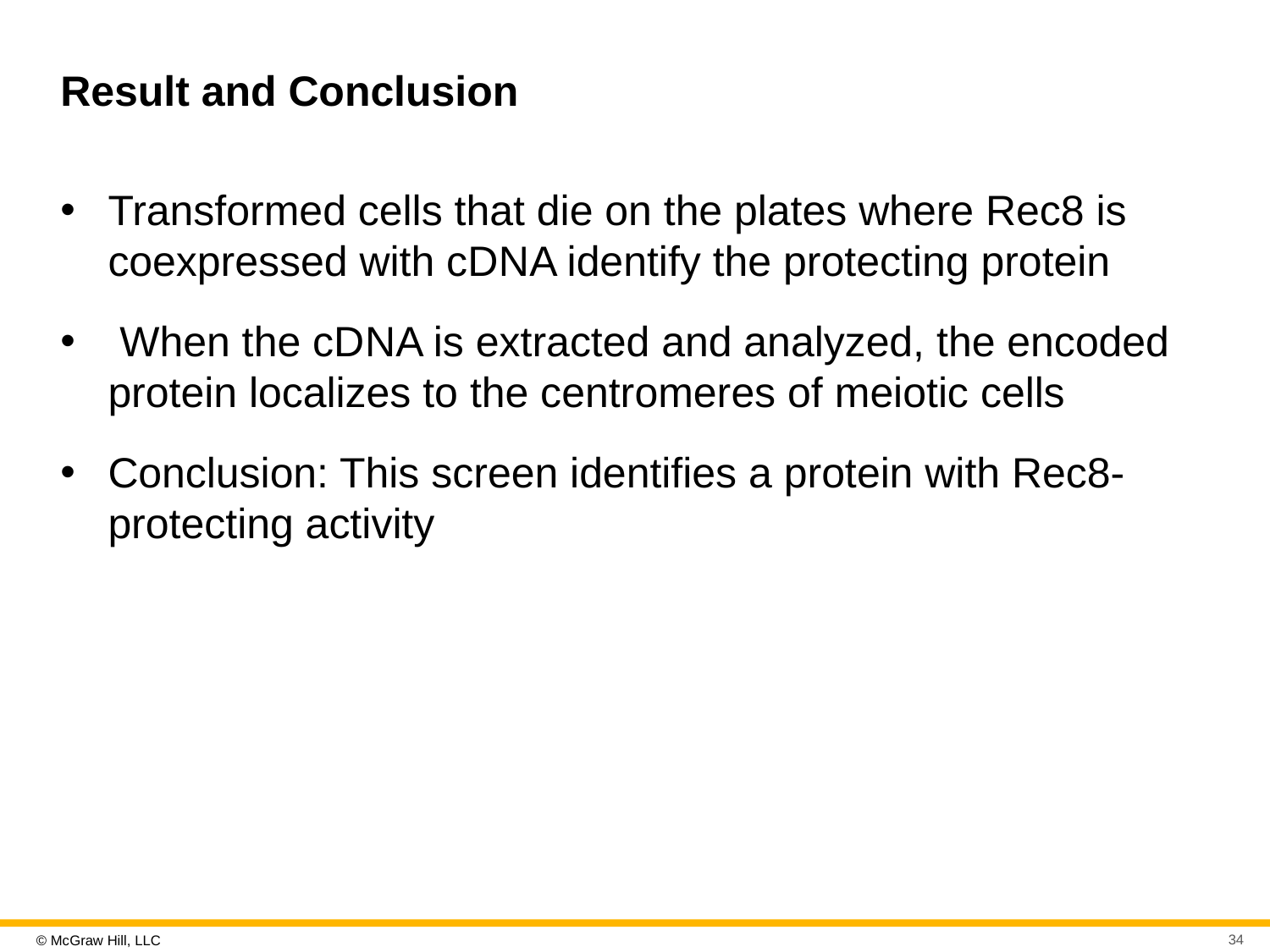

# Result and Conclusion
Transformed cells that die on the plates where Rec8 is coexpressed with cD N A identify the protecting protein
 When the cD N A is extracted and analyzed, the encoded protein localizes to the centromeres of meiotic cells
Conclusion: This screen identifies a protein with Rec8-protecting activity
34